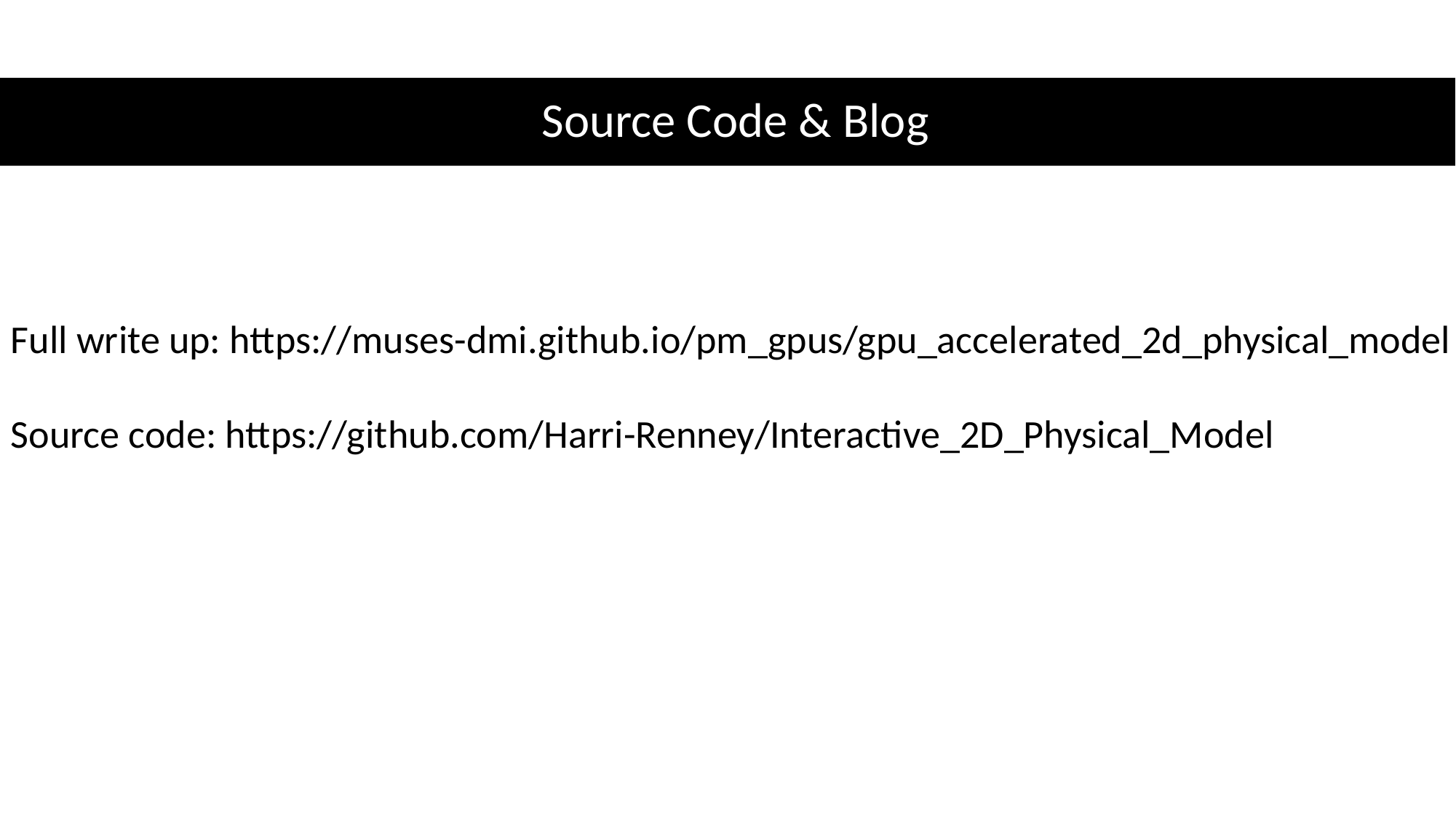

# Source Code & Blog

Full write up: https://muses-dmi.github.io/pm_gpus/gpu_accelerated_2d_physical_model

Source code: https://github.com/Harri-Renney/Interactive_2D_Physical_Model
25